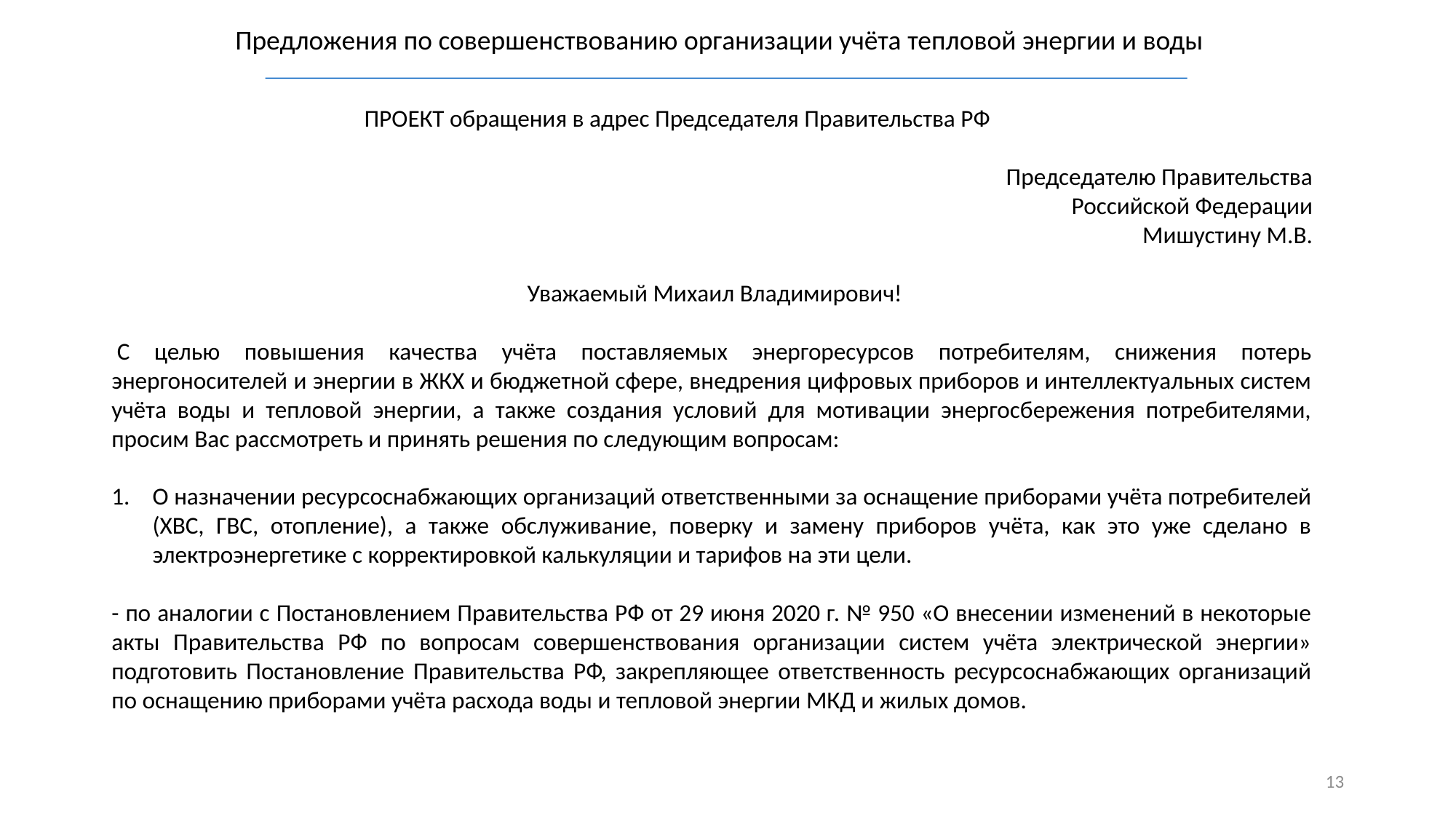

Предложения по совершенствованию организации учёта тепловой энергии и воды

ПРОЕКТ обращения в адрес Председателя Правительства РФ

                                                              Председателю Правительства
                                                   Российской Федерации
                                         Мишустину М.В.

 Уважаемый Михаил Владимирович!

 С целью повышения качества учёта поставляемых энергоресурсов потребителям, снижения потерь энергоносителей и энергии в ЖКХ и бюджетной сфере, внедрения цифровых приборов и интеллектуальных систем учёта воды и тепловой энергии, а также создания условий для мотивации энергосбережения потребителями, просим Вас рассмотреть и принять решения по следующим вопросам:

О назначении ресурсоснабжающих организаций ответственными за оснащение приборами учёта потребителей (ХВС, ГВС, отопление), а также обслуживание, поверку и замену приборов учёта, как это уже сделано в электроэнергетике с корректировкой калькуляции и тарифов на эти цели.

- по аналогии с Постановлением Правительства РФ от 29 июня 2020 г. № 950 «О внесении изменений в некоторые акты Правительства РФ по вопросам совершенствования организации систем учёта электрической энергии» подготовить Постановление Правительства РФ, закрепляющее ответственность ресурсоснабжающих организаций по оснащению приборами учёта расхода воды и тепловой энергии МКД и жилых домов.

13